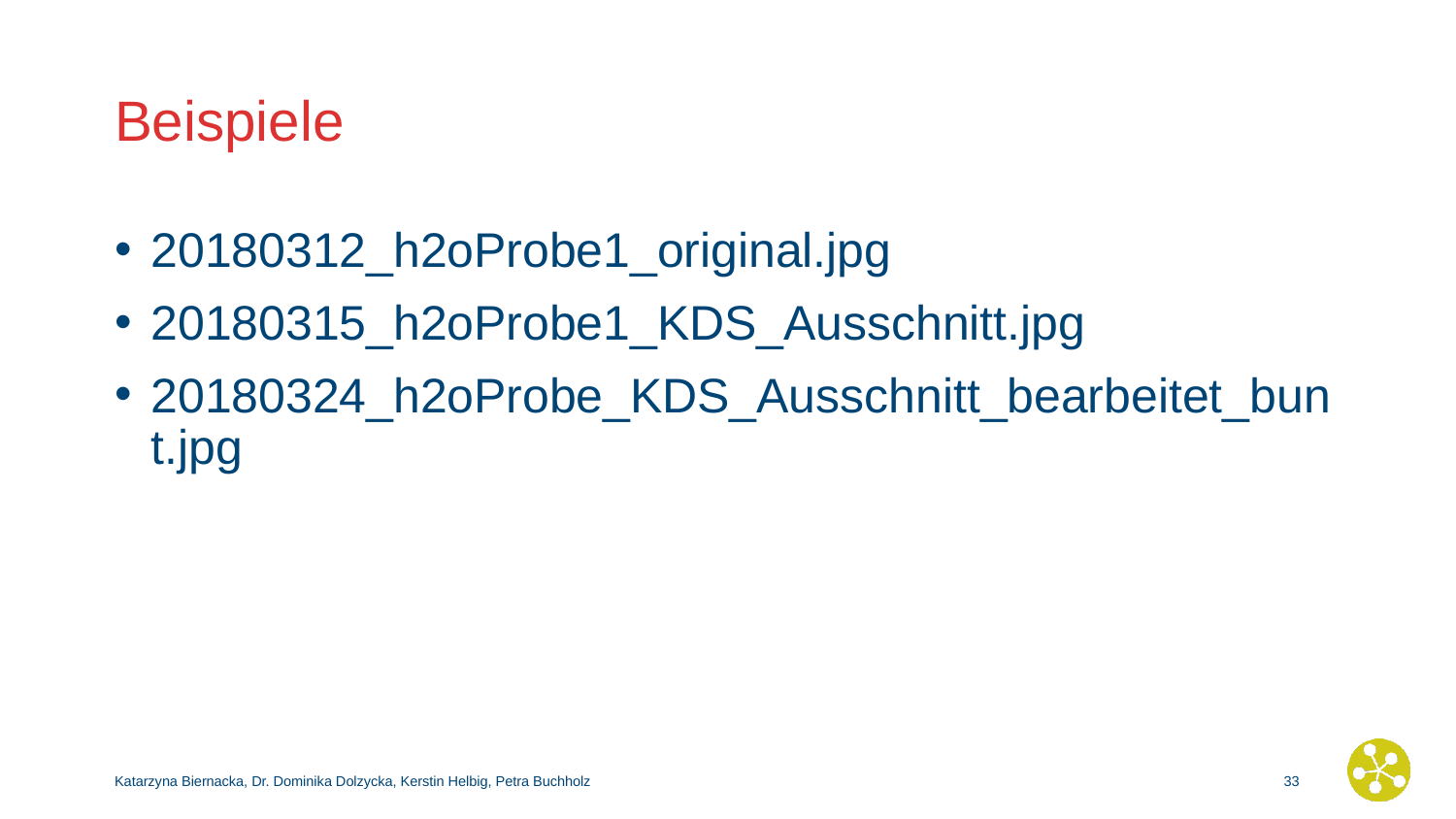

# Beispiele
20180312_h2oProbe1_original.jpg
20180315_h2oProbe1_KDS_Ausschnitt.jpg
20180324_h2oProbe_KDS_Ausschnitt_bearbeitet_bunt.jpg

Katarzyna Biernacka, Dr. Dominika Dolzycka, Kerstin Helbig, Petra Buchholz
33